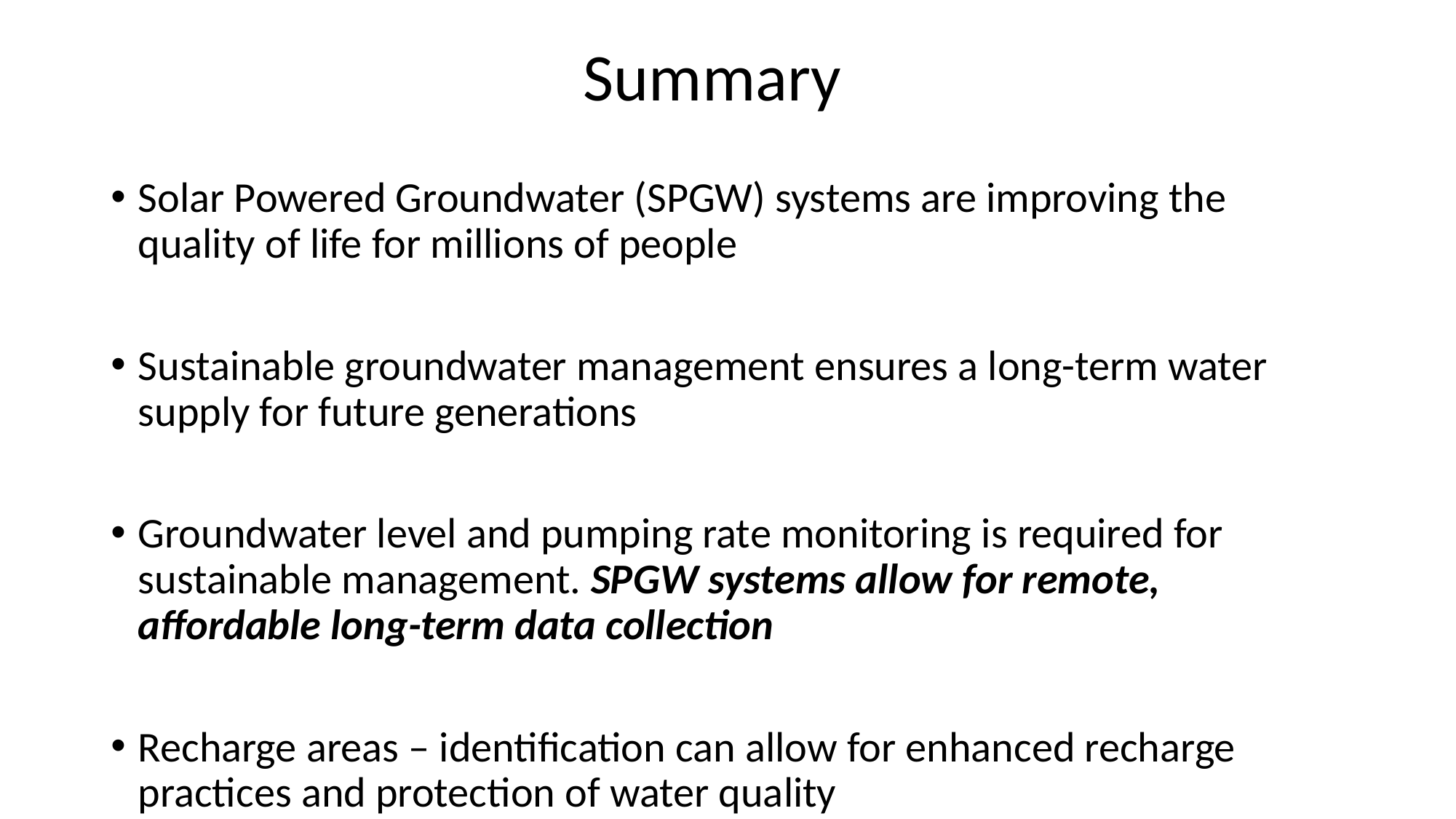

# Summary

Solar Powered Groundwater (SPGW) systems are improving the quality of life for millions of people

Sustainable groundwater management ensures a long-term water supply for future generations

Groundwater level and pumping rate monitoring is required for sustainable management. SPGW systems allow for remote, affordable long-term data collection

Recharge areas – identification can allow for enhanced recharge practices and protection of water quality